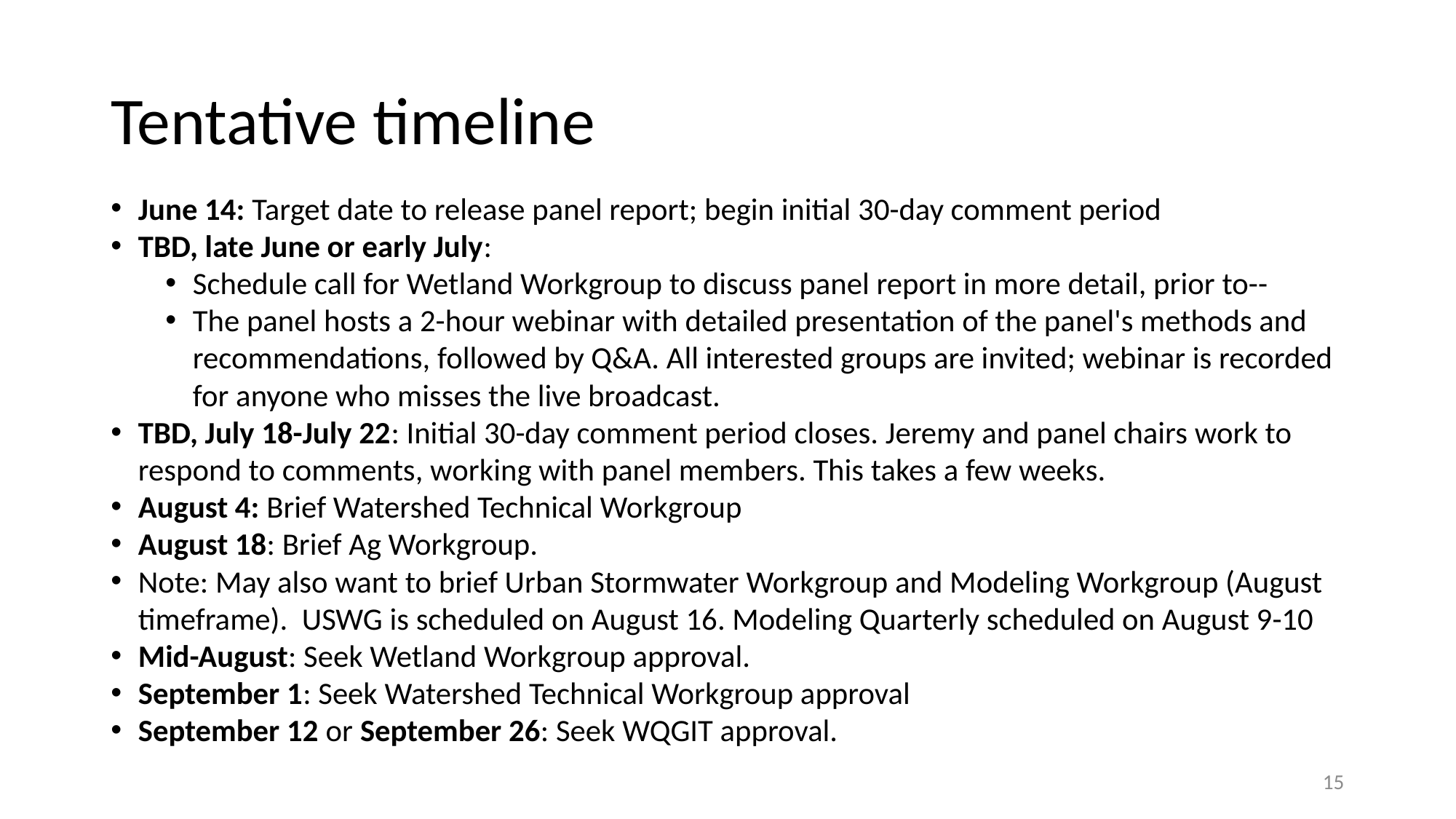

# Tentative timeline
June 14: Target date to release panel report; begin initial 30-day comment period
TBD, late June or early July:
Schedule call for Wetland Workgroup to discuss panel report in more detail, prior to--
The panel hosts a 2-hour webinar with detailed presentation of the panel's methods and recommendations, followed by Q&A. All interested groups are invited; webinar is recorded for anyone who misses the live broadcast.
TBD, July 18-July 22: Initial 30-day comment period closes. Jeremy and panel chairs work to respond to comments, working with panel members. This takes a few weeks.
August 4: Brief Watershed Technical Workgroup
August 18: Brief Ag Workgroup.
Note: May also want to brief Urban Stormwater Workgroup and Modeling Workgroup (August timeframe).  USWG is scheduled on August 16. Modeling Quarterly scheduled on August 9-10
Mid-August: Seek Wetland Workgroup approval.
September 1: Seek Watershed Technical Workgroup approval
September 12 or September 26: Seek WQGIT approval.
15